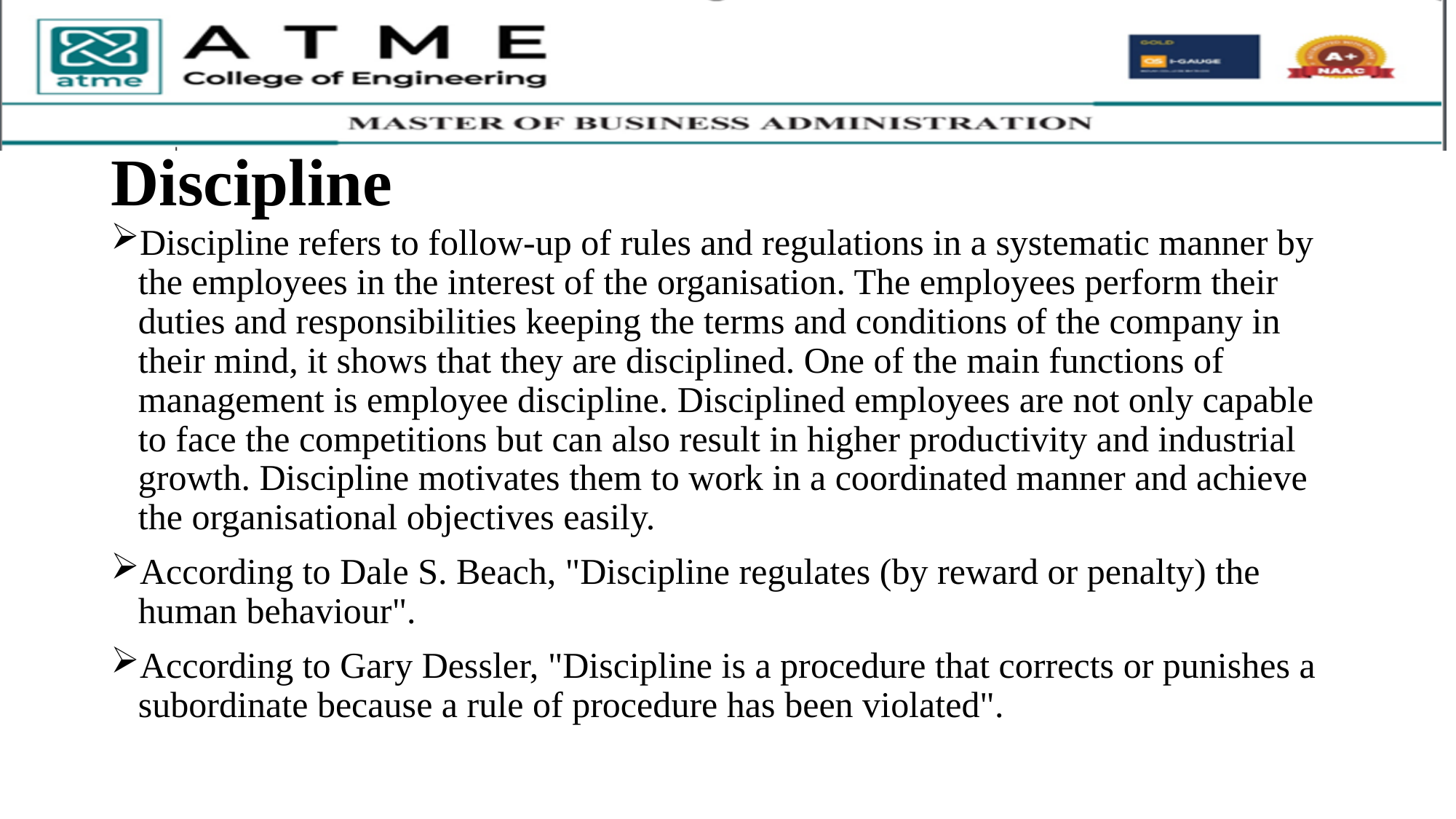

# Discipline
Discipline refers to follow-up of rules and regulations in a systematic manner by the employees in the interest of the organisation. The employees perform their duties and responsibilities keeping the terms and conditions of the company in their mind, it shows that they are disciplined. One of the main functions of management is employee discipline. Disciplined employees are not only capable to face the competitions but can also result in higher productivity and industrial growth. Discipline motivates them to work in a coordinated manner and achieve the organisational objectives easily.
According to Dale S. Beach, "Discipline regulates (by reward or penalty) the human behaviour".
According to Gary Dessler, "Discipline is a procedure that corrects or punishes a subordinate because a rule of procedure has been violated".